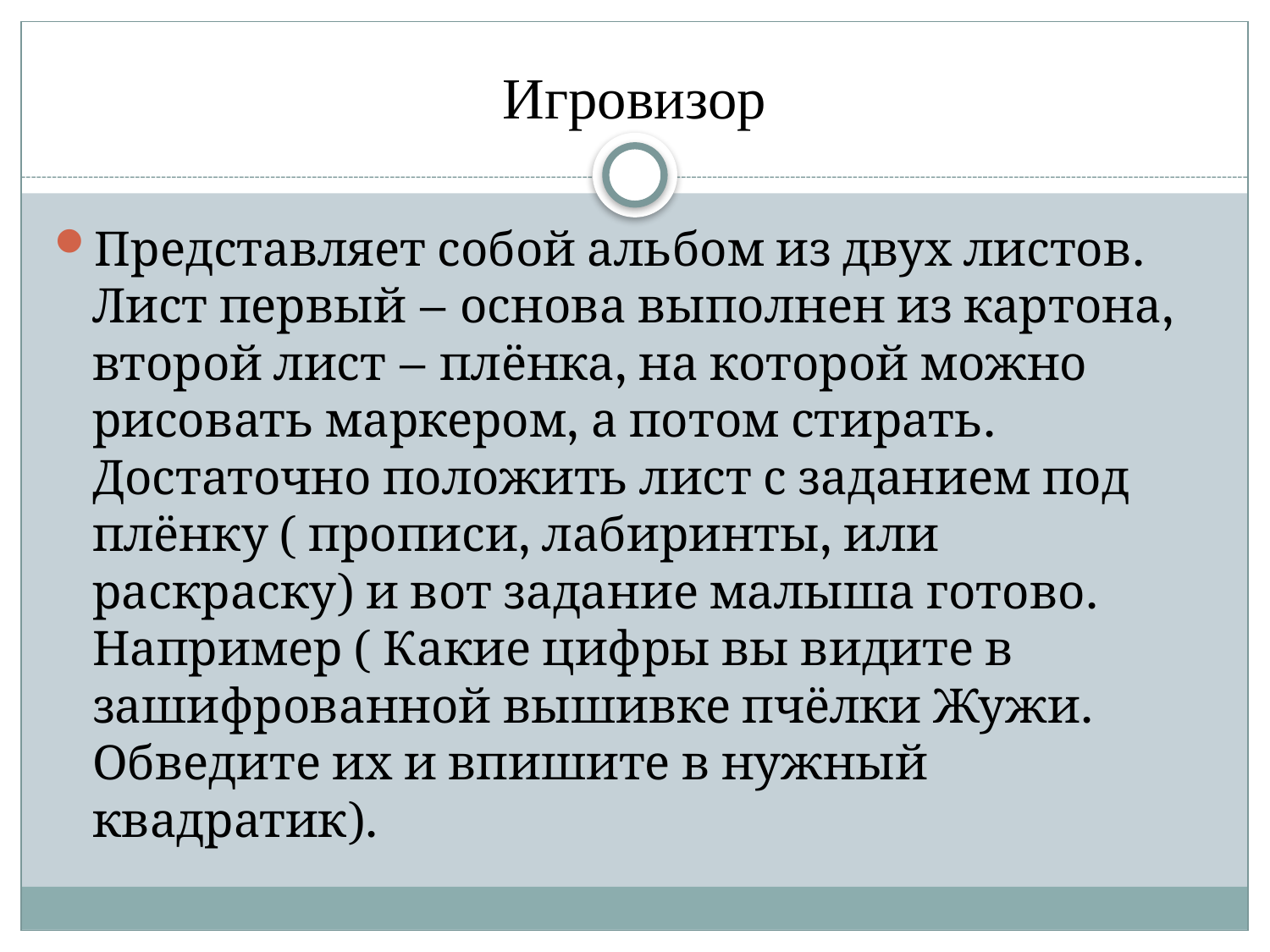

# Игровизор
Представляет собой альбом из двух листов. Лист первый – основа выполнен из картона, второй лист – плёнка, на которой можно рисовать маркером, а потом стирать. Достаточно положить лист с заданием под плёнку ( прописи, лабиринты, или раскраску) и вот задание малыша готово. Например ( Какие цифры вы видите в зашифрованной вышивке пчёлки Жужи. Обведите их и впишите в нужный квадратик).